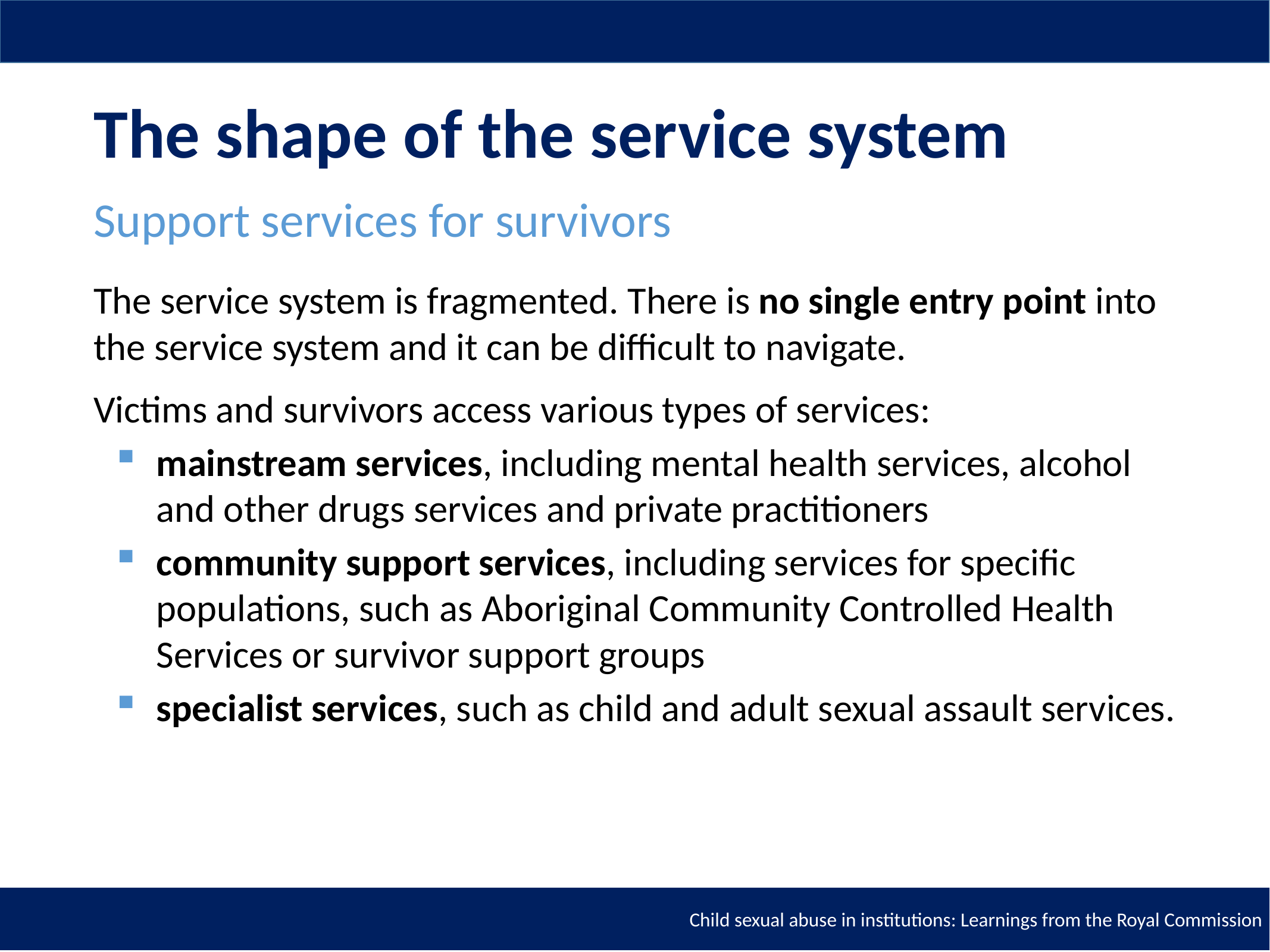

# The shape of the service system
Support services for survivors
The service system is fragmented. There is no single entry point into the service system and it can be difficult to navigate.
Victims and survivors access various types of services:
mainstream services, including mental health services, alcohol and other drugs services and private practitioners
community support services, including services for specific populations, such as Aboriginal Community Controlled Health Services or survivor support groups
specialist services, such as child and adult sexual assault services.